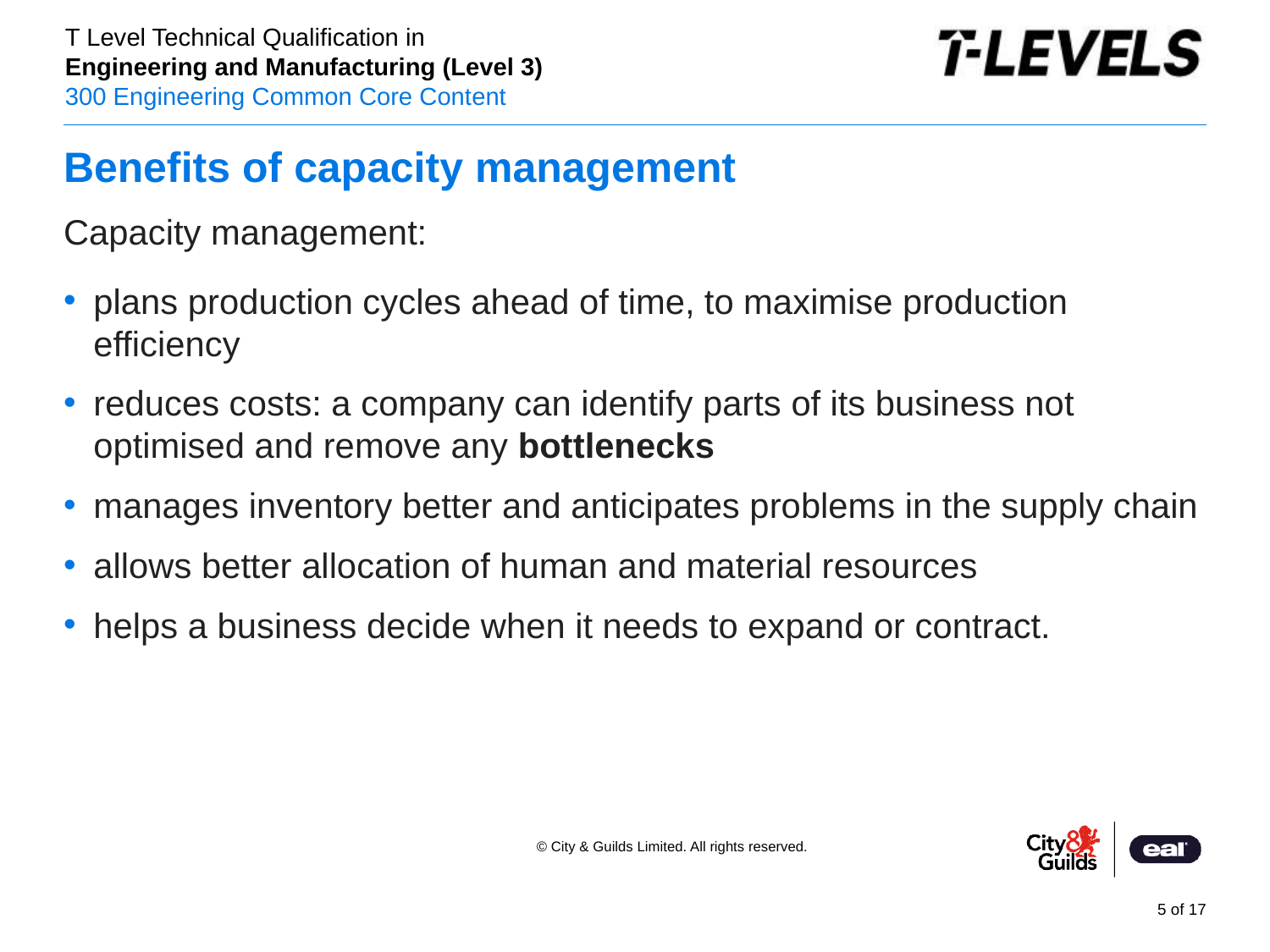

# Benefits of capacity management
Capacity management:
plans production cycles ahead of time, to maximise production efficiency
reduces costs: a company can identify parts of its business not optimised and remove any bottlenecks
manages inventory better and anticipates problems in the supply chain
allows better allocation of human and material resources
helps a business decide when it needs to expand or contract.